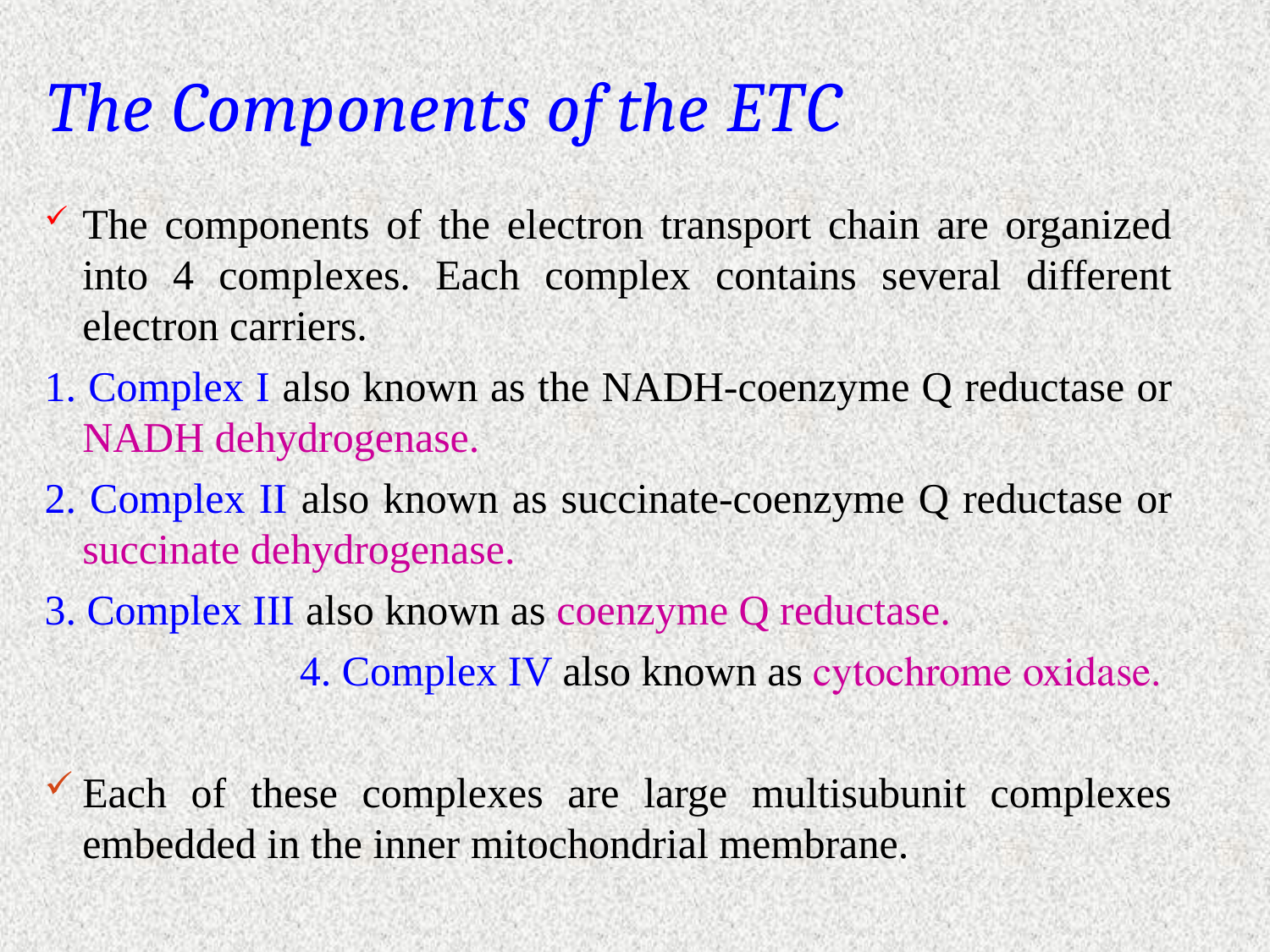

# The Components of the ETC
The components of the electron transport chain are organized into 4 complexes. Each complex contains several different electron carriers.
1. Complex I also known as the NADH-coenzyme Q reductase or NADH dehydrogenase.
2. Complex II also known as succinate-coenzyme Q reductase or succinate dehydrogenase.
3. Complex III also known as coenzyme Q reductase.
4. Complex IV also known as cytochrome oxidase.

Each of these complexes are large multisubunit complexes embedded in the inner mitochondrial membrane.